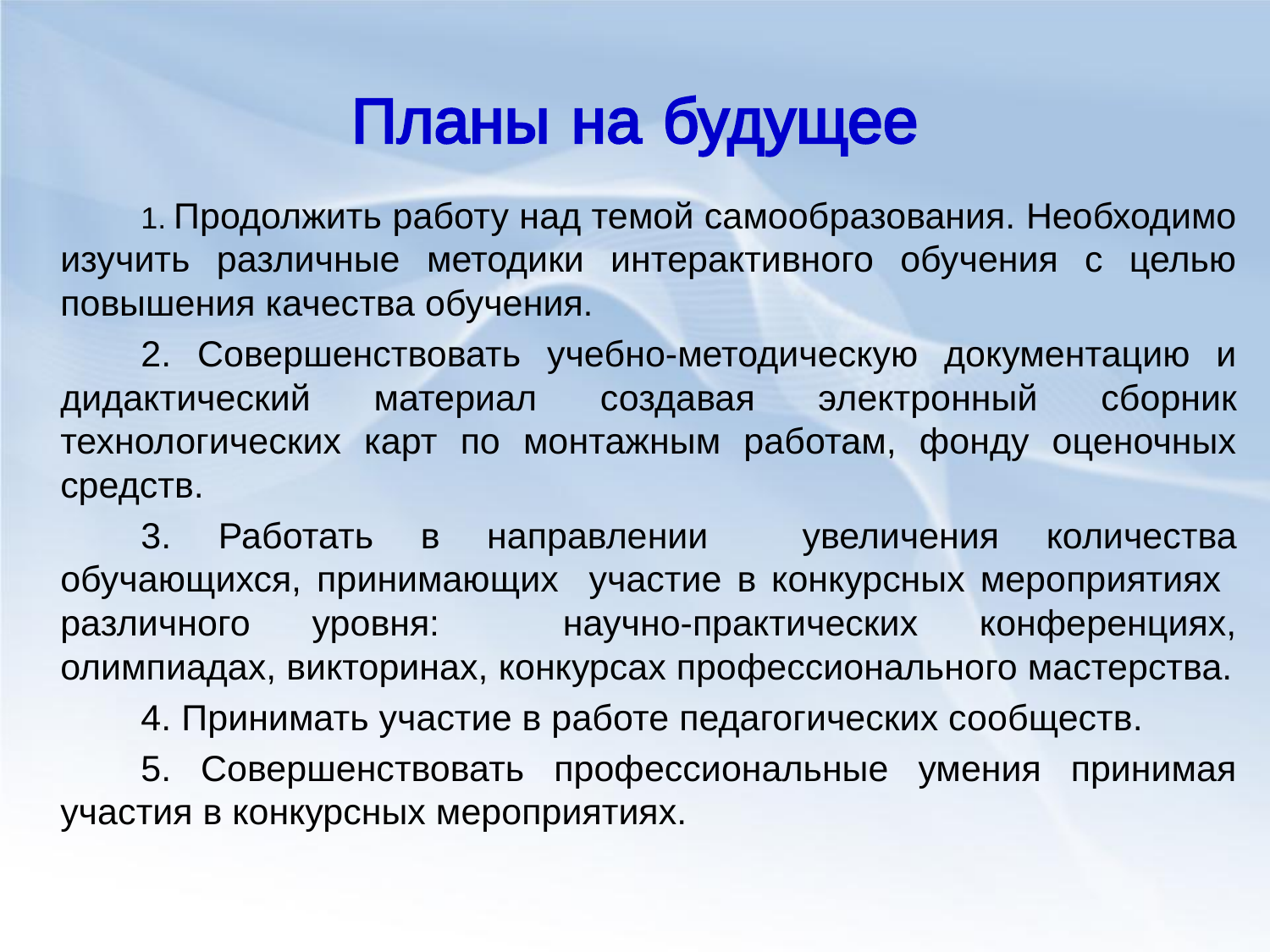

# Планы на будущее
1. Продолжить работу над темой самообразования. Необходимо изучить различные методики интерактивного обучения с целью повышения качества обучения.
2. Совершенствовать учебно-методическую документацию и дидактический материал создавая электронный сборник технологических карт по монтажным работам, фонду оценочных средств.
3. Работать в направлении  увеличения количества обучающихся, принимающих  участие в конкурсных мероприятиях  различного уровня:  научно-практических конференциях, олимпиадах, викторинах, конкурсах профессионального мастерства.
4. Принимать участие в работе педагогических сообществ.
5. Совершенствовать профессиональные умения принимая участия в конкурсных мероприятиях.